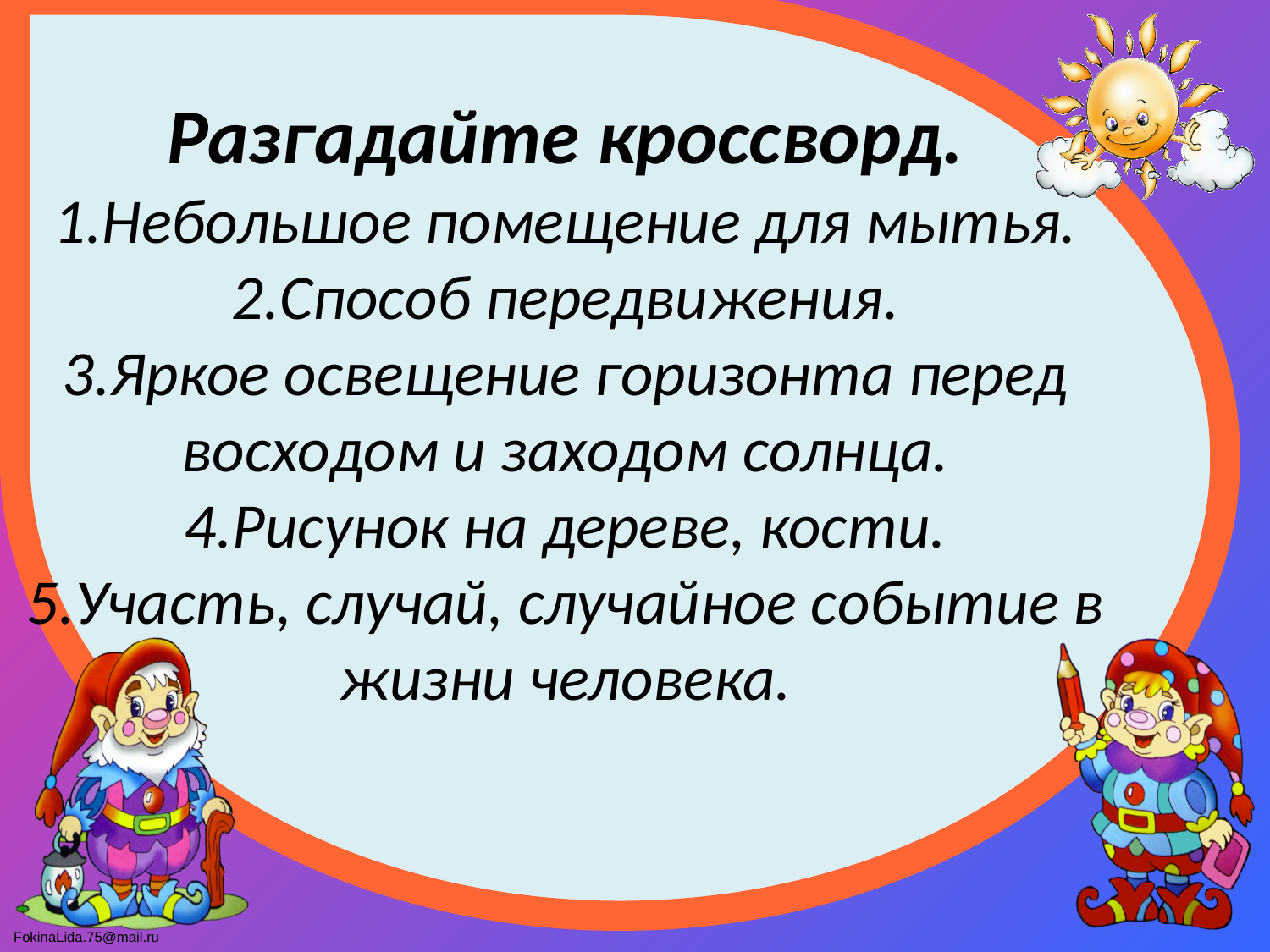

# Разгадайте кроссворд. 1.Небольшое помещение для мытья. 2.Способ передвижения. 3.Яркое освещение горизонта перед восходом и заходом солнца. 4.Рисунок на дереве, кости. 5.Участь, случай, случайное событие в жизни человека.